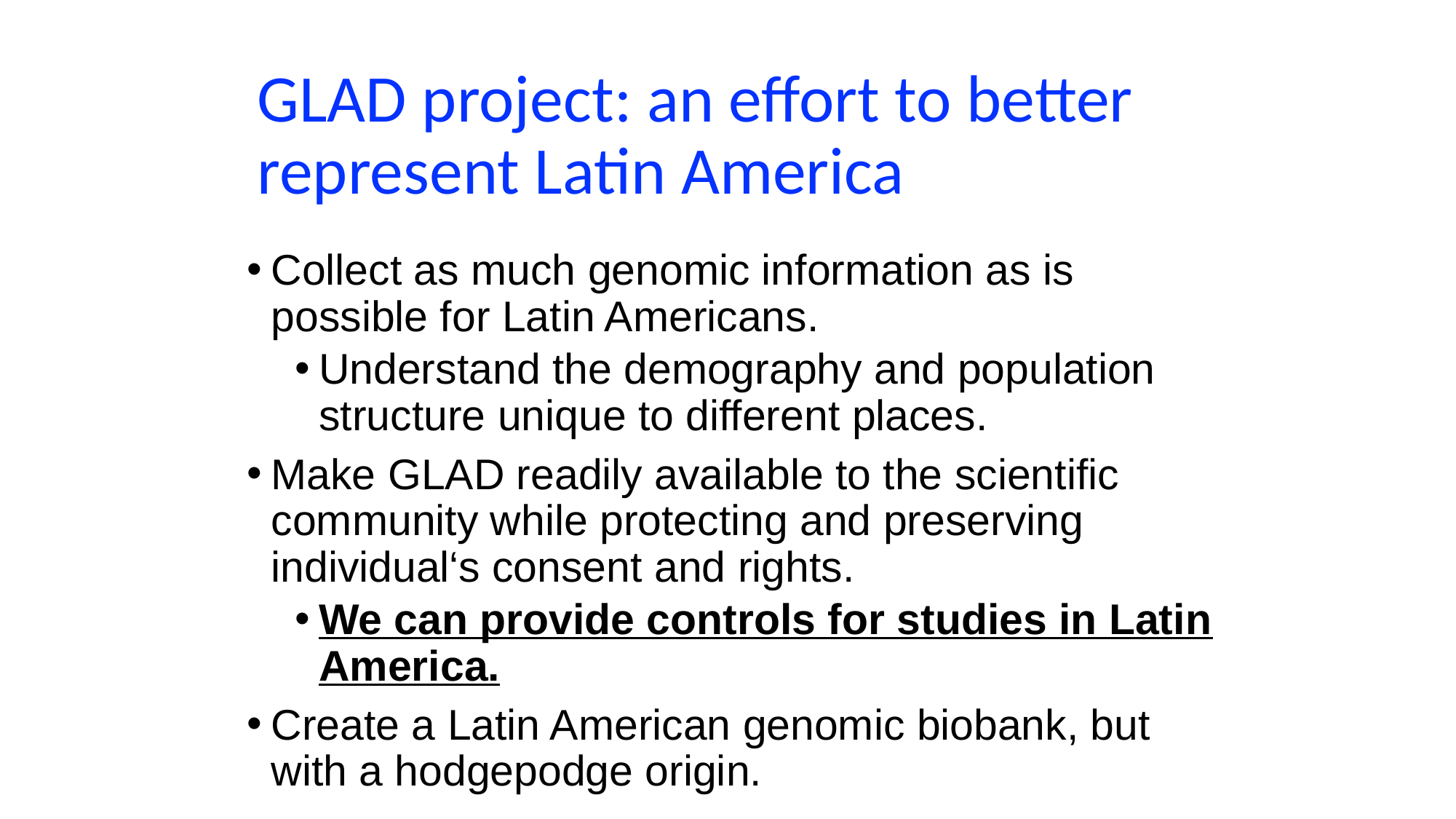

# GLAD project: an effort to better represent Latin America
Collect as much genomic information as is possible for Latin Americans.
Understand the demography and population structure unique to different places.
Make GLAD readily available to the scientific community while protecting and preserving individual‘s consent and rights.
We can provide controls for studies in Latin America.
Create a Latin American genomic biobank, but with a hodgepodge origin.